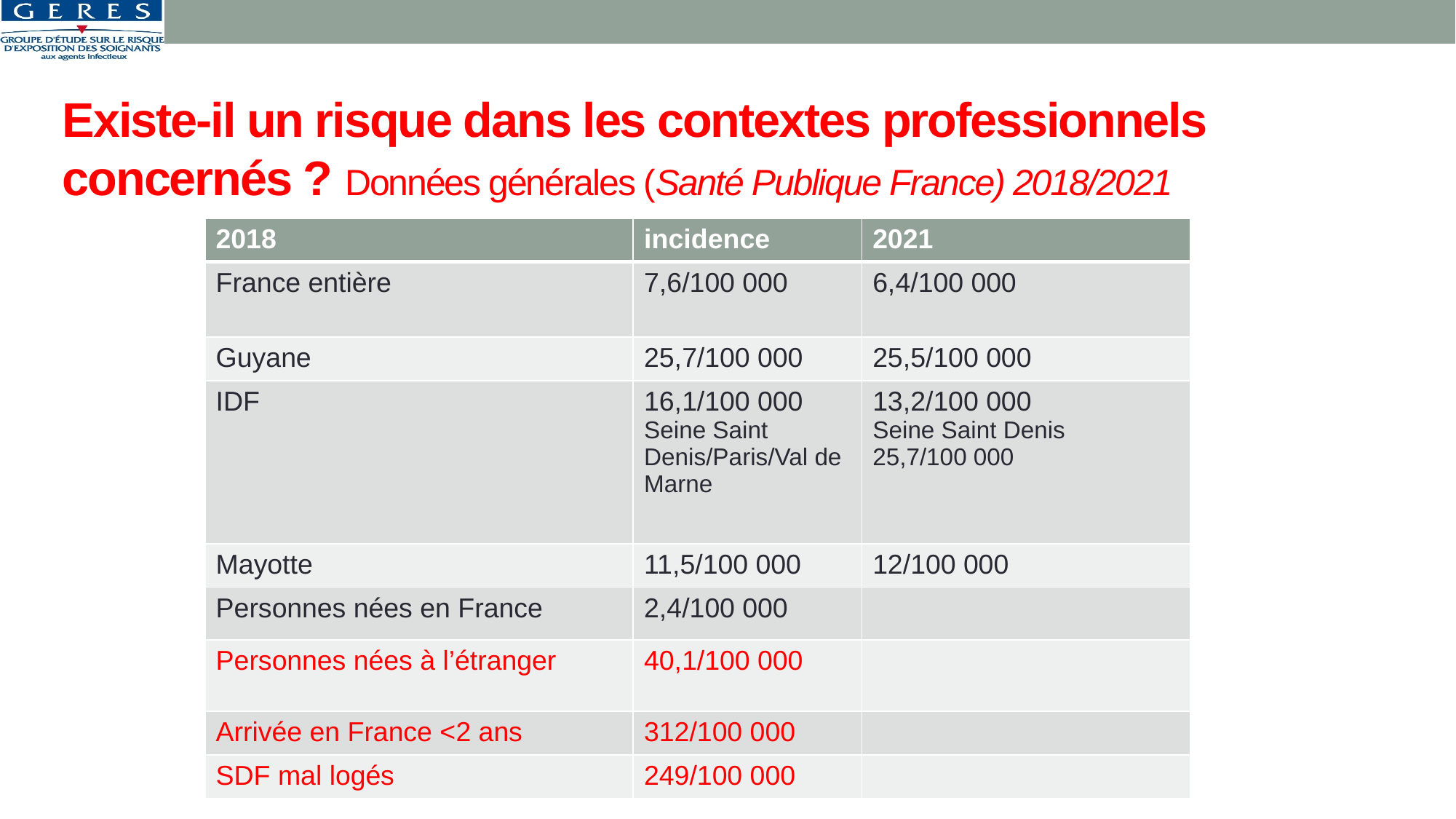

# Existe-il un risque dans les contextes professionnels concernés ? Données générales (Santé Publique France) 2018/2021

| 2018 | incidence | 2021 |
| --- | --- | --- |
| France entière | 7,6/100 000 | 6,4/100 000 |
| Guyane | 25,7/100 000 | 25,5/100 000 |
| IDF | 16,1/100 000 Seine Saint Denis/Paris/Val de Marne | 13,2/100 000 Seine Saint Denis 25,7/100 000 |
| Mayotte | 11,5/100 000 | 12/100 000 |
| Personnes nées en France | 2,4/100 000 |  |
| Personnes nées à l’étranger | 40,1/100 000 |  |
| Arrivée en France <2 ans | 312/100 000 |  |
| SDF mal logés | 249/100 000 |  |